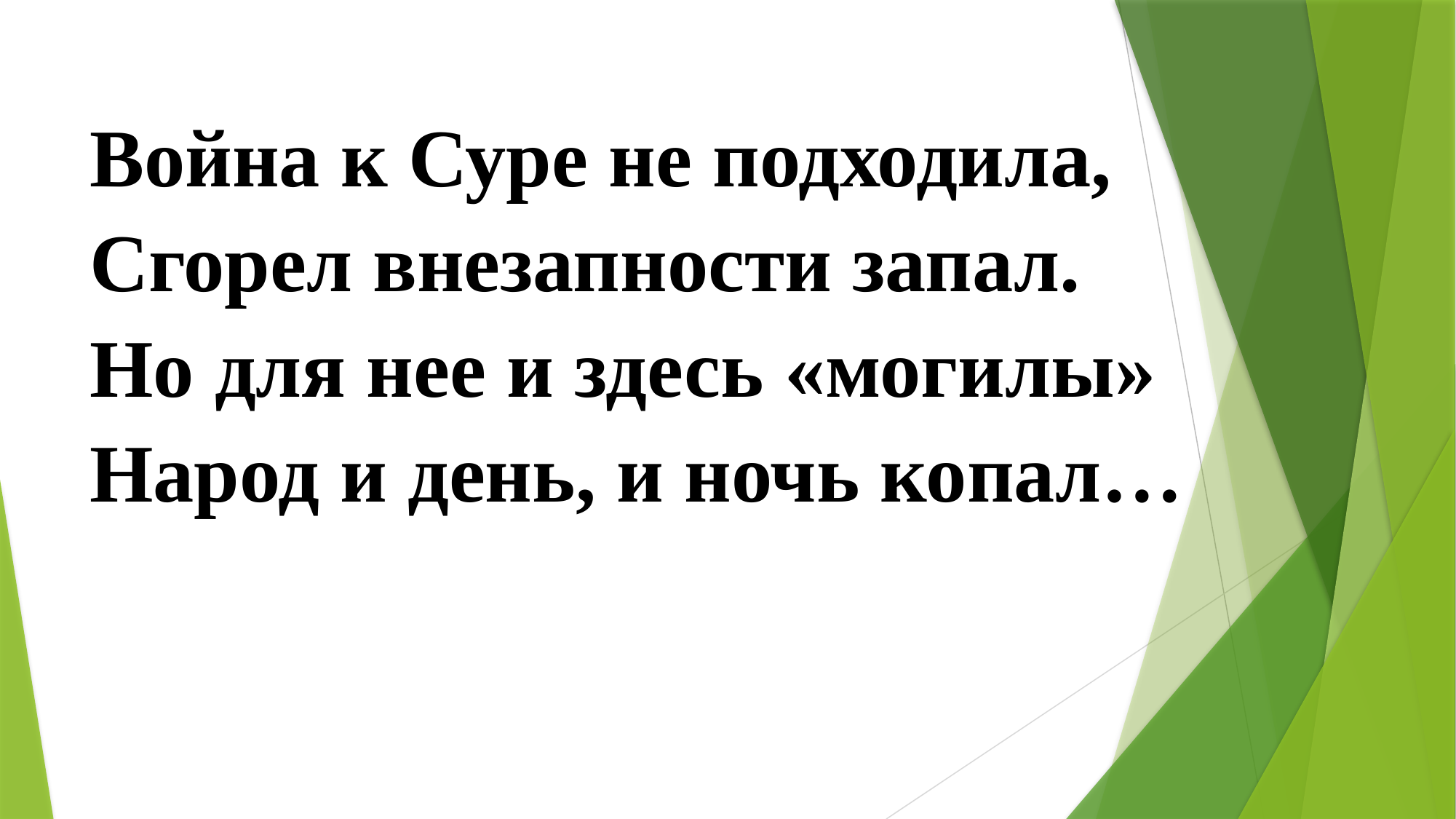

Война к Суре не подходила,
Сгорел внезапности запал.
Но для нее и здесь «могилы»
Народ и день, и ночь копал…